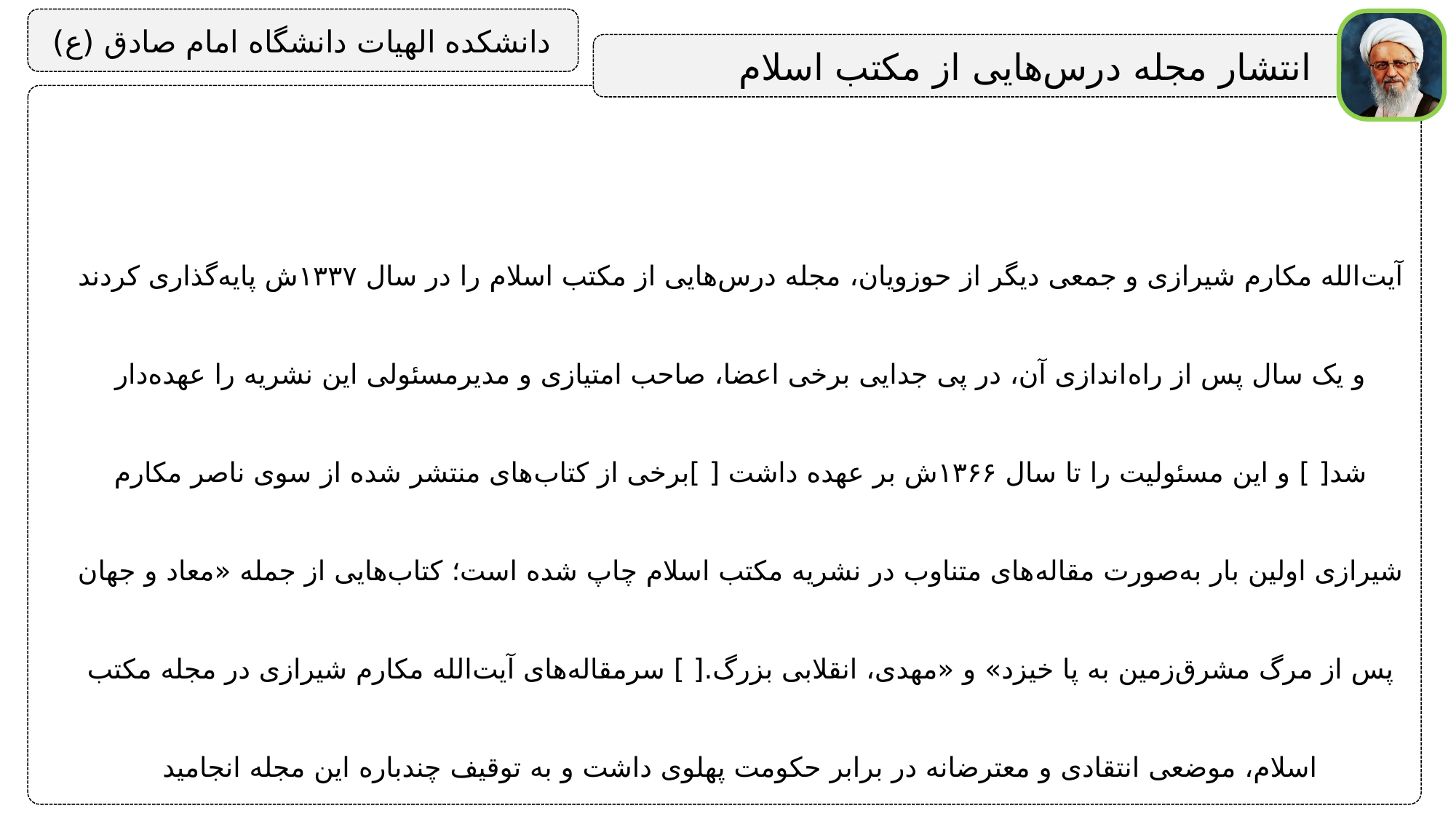

دانشکده الهیات دانشگاه امام صادق (ع)
انتشار مجله درس‌هایی از مکتب اسلام
آیت‌الله مکارم شیرازی و جمعی دیگر از حوزویان، مجله درس‌هایی از مکتب اسلام را در سال ۱۳۳۷ش پایه‌گذاری کردند و یک سال پس از راه‌اندازی آن، در پی جدایی برخی اعضا، صاحب امتیازی و مدیرمسئولی این نشریه را عهده‌دار شد[ ] و این مسئولیت را تا سال ۱۳۶۶ش بر عهده داشت [ ]برخی از کتاب‌های منتشر شده از سوی ناصر مکارم شیرازی اولین بار به‌صورت مقاله‌های متناوب در نشریه مکتب اسلام چاپ شده است؛ کتاب‌هایی از جمله «معاد و جهان پس از مرگ مشرق‌زمین به پا خیزد» و «مهدی، انقلابی بزرگ.[ ] سرمقاله‌های آیت‌الله مکارم شیرازی در مجله مکتب اسلام، موضعی انتقادی و معترضانه در برابر حکومت پهلوی داشت و به توقیف چندباره این مجله انجامید